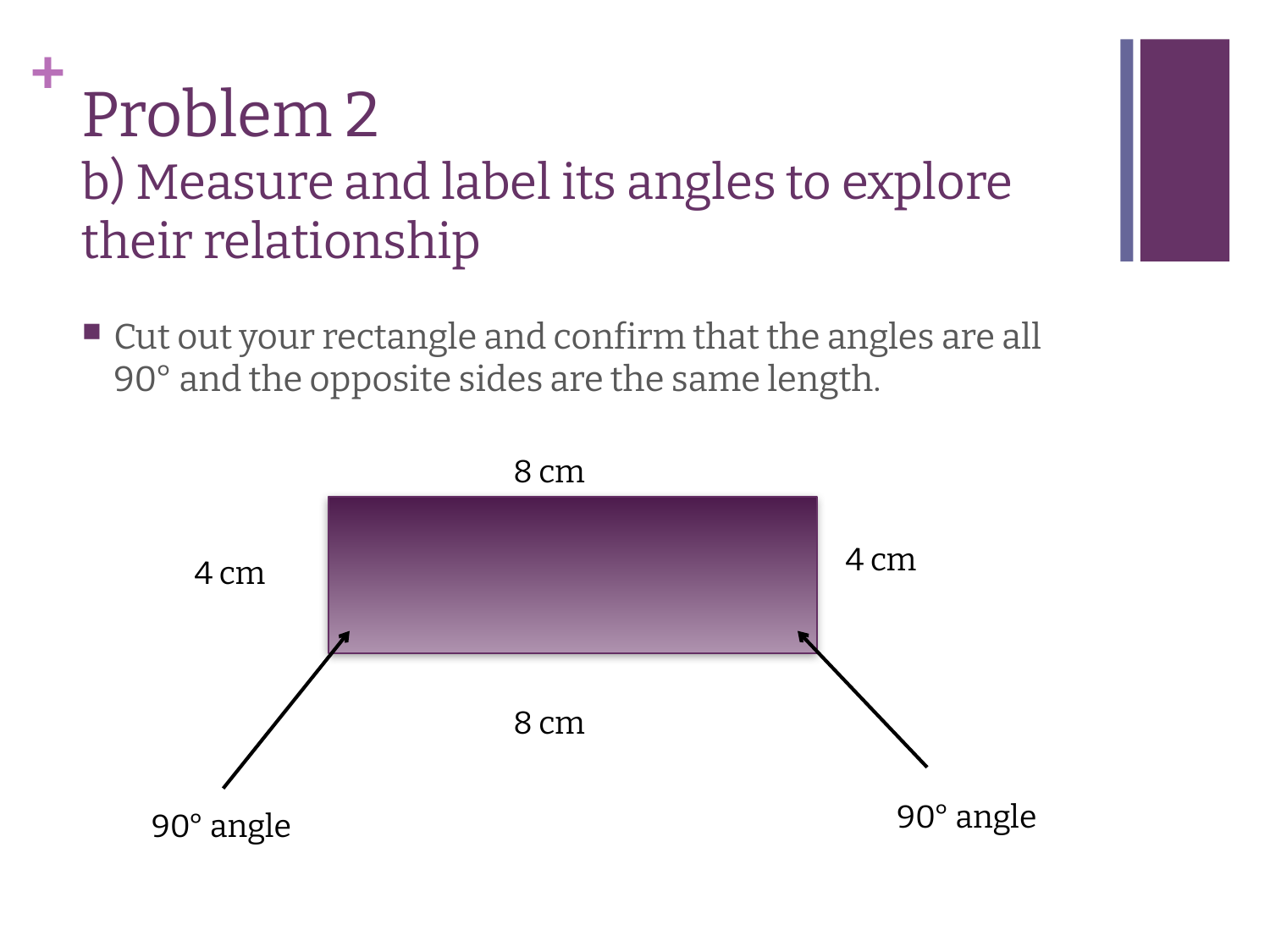

# Problem 2 b) Measure and label its angles to explore their relationship
Cut out your rectangle and confirm that the angles are all 90° and the opposite sides are the same length.
8 cm

4 cm
4 cm
8 cm
90° angle
90° angle